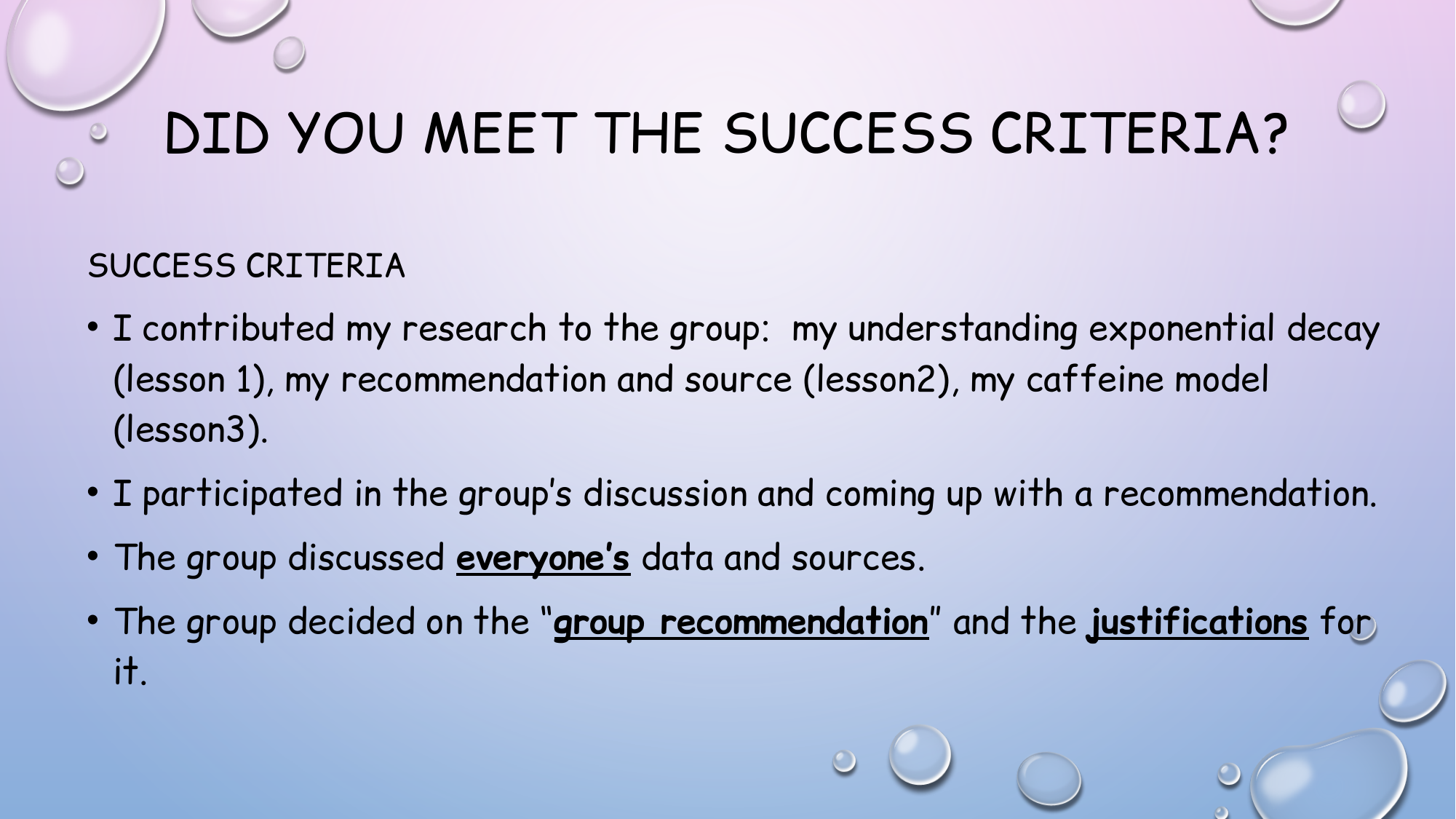

#
Did you meet the success criteria?
SUCCESS CRITERIA
I contributed my research to the group:  my understanding exponential decay (lesson 1), my recommendation and source (lesson2), my caffeine model (lesson3).
I participated in the group’s discussion and coming up with a recommendation.
The group discussed everyone’s data and sources.
The group decided on the “group recommendation” and the justifications for it.